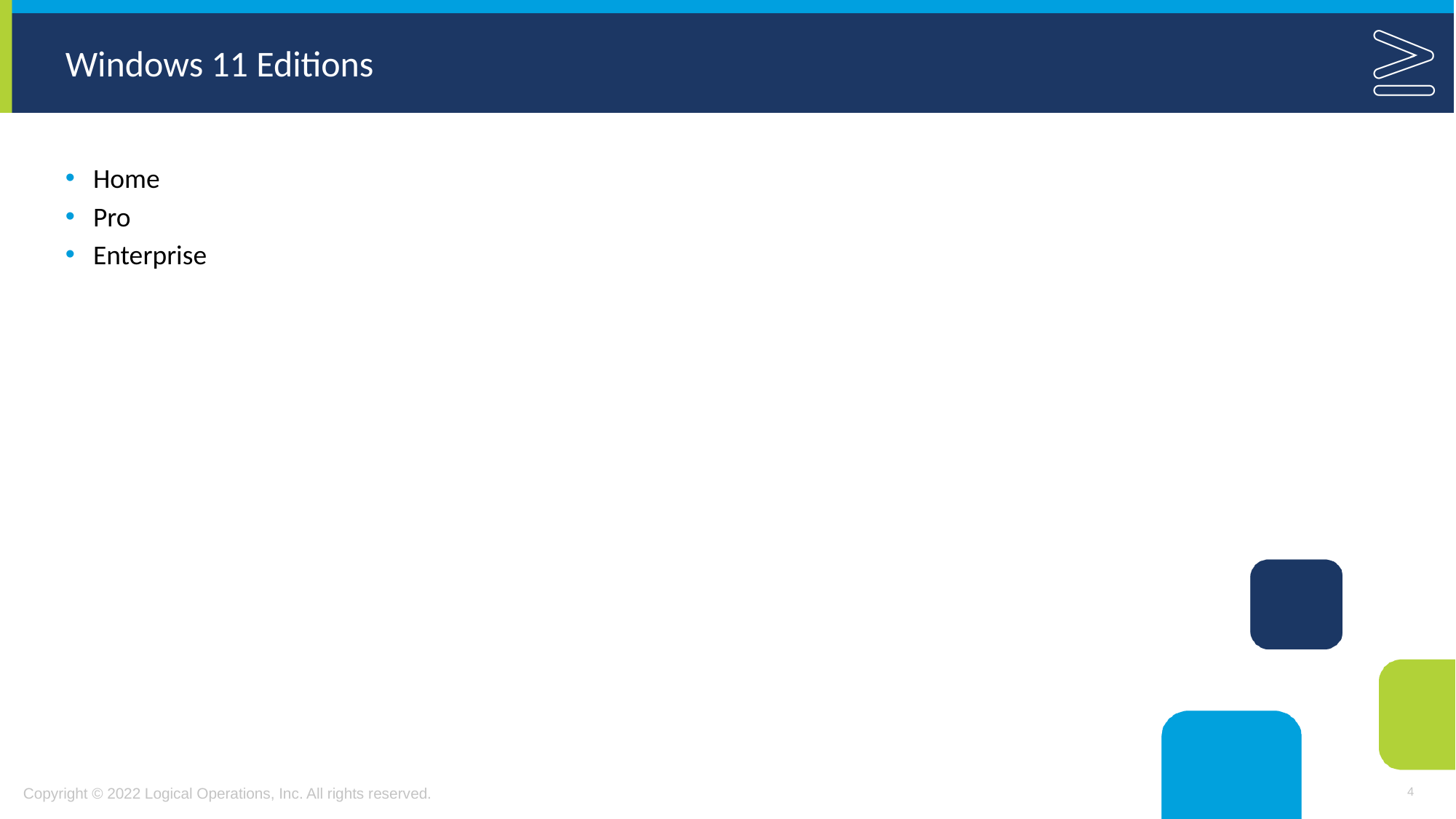

# Windows 11 Editions
Home
Pro
Enterprise
4